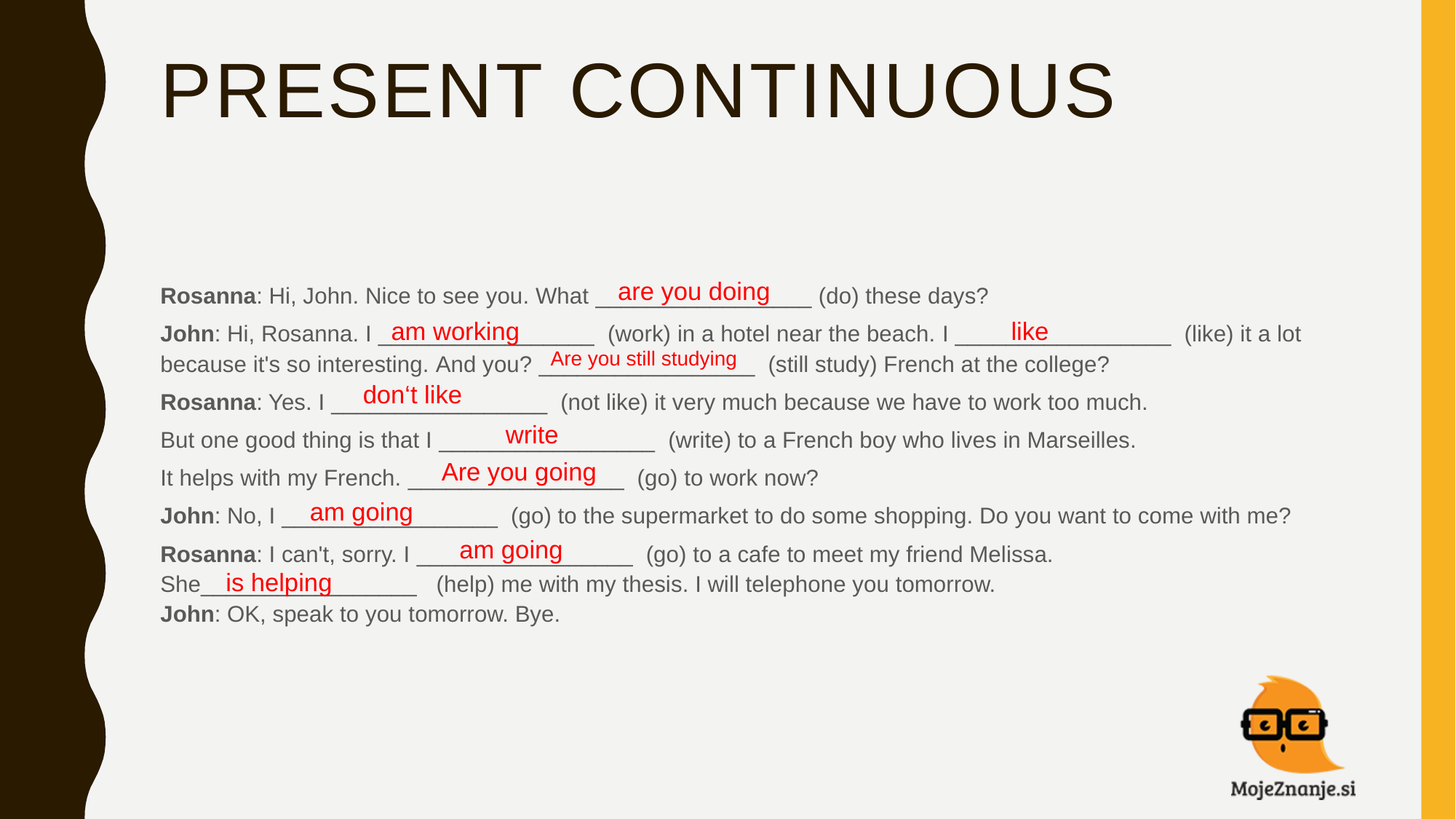

# PRESENT CONTINUOUS
are you doing
Rosanna: Hi, John. Nice to see you. What _________________ (do) these days?
John: Hi, Rosanna. I _________________  (work) in a hotel near the beach. I _________________  (like) it a lot because it's so interesting. And you? _________________  (still study) French at the college?
Rosanna: Yes. I _________________  (not like) it very much because we have to work too much.
But one good thing is that I _________________  (write) to a French boy who lives in Marseilles.
It helps with my French. _________________  (go) to work now?
John: No, I _________________  (go) to the supermarket to do some shopping. Do you want to come with me?
Rosanna: I can't, sorry. I _________________  (go) to a cafe to meet my friend Melissa. She_________________   (help) me with my thesis. I will telephone you tomorrow. 
John: OK, speak to you tomorrow. Bye.

like
am working
Are you still studying
don‘t like
write
Are you going
am going
am going
is helping